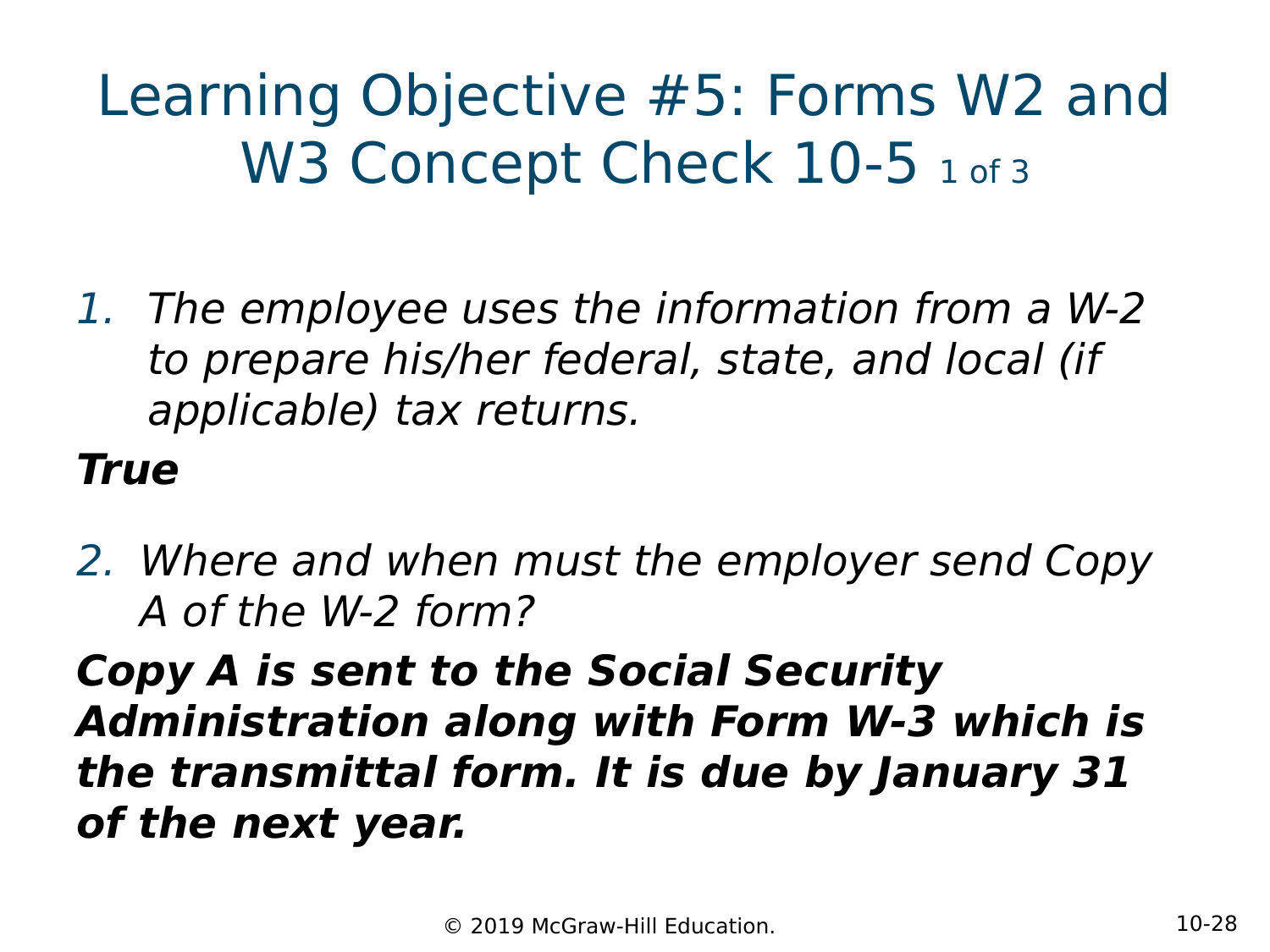

# Learning Objective #5: Forms W2 and W3 Concept Check 10-5 1 of 3
The employee uses the information from a W-2 to prepare his/her federal, state, and local (if applicable) tax returns.
True
Where and when must the employer send Copy A of the W-2 form?
Copy A is sent to the Social Security Administration along with Form W-3 which is the transmittal form. It is due by January 31 of the next year.